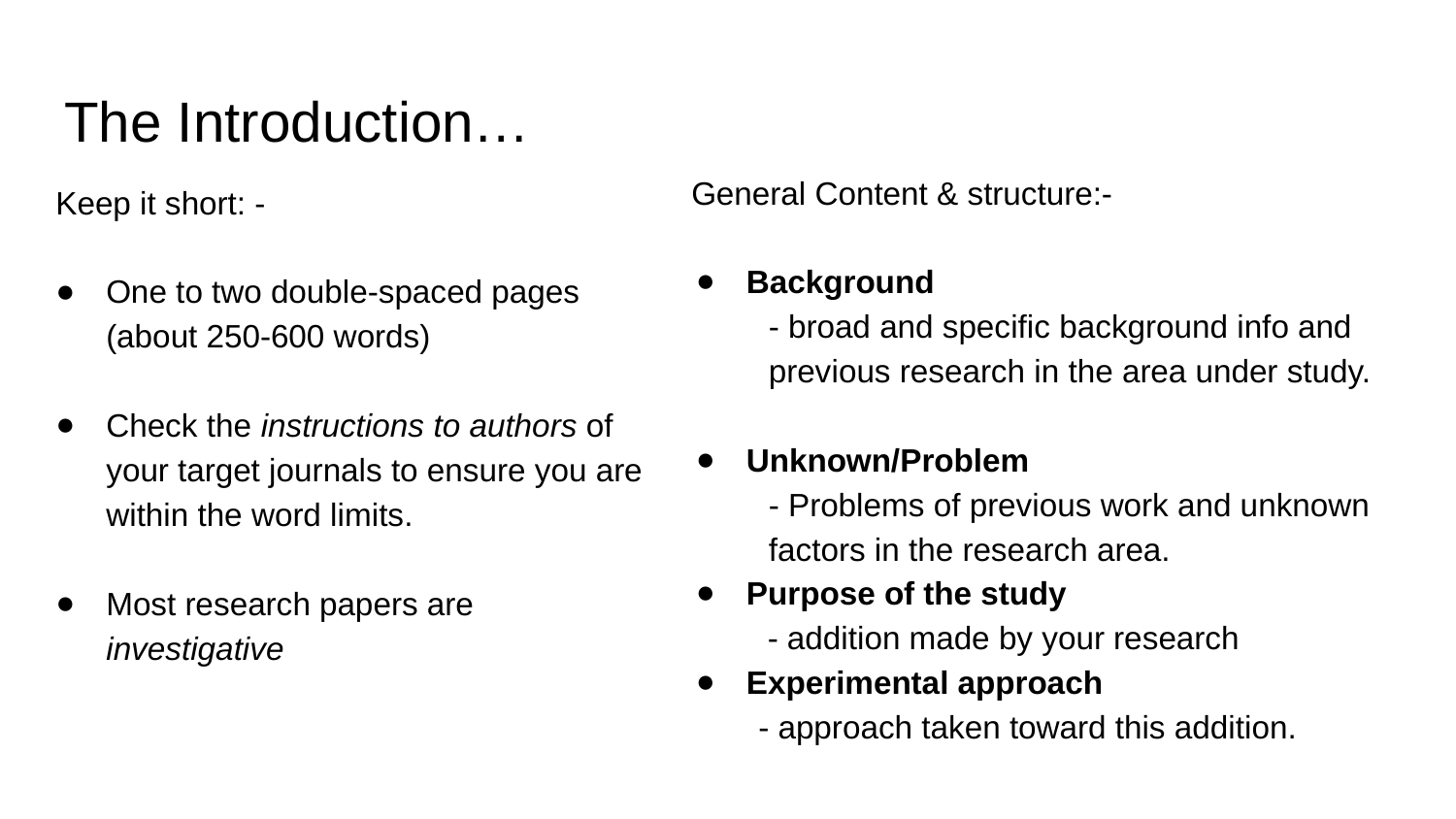

# The Introduction…

  General Content & structure:-

Background
- broad and specific background info and previous research in the area under study.
Unknown/Problem
- Problems of previous work and unknown factors in the research area.
Purpose of the study
        - addition made by your research
Experimental approach
       - approach taken toward this addition.
Keep it short: -

One to two double-spaced pages (about 250-600 words)

Check the instructions to authors of your target journals to ensure you are within the word limits.

Most research papers are investigative